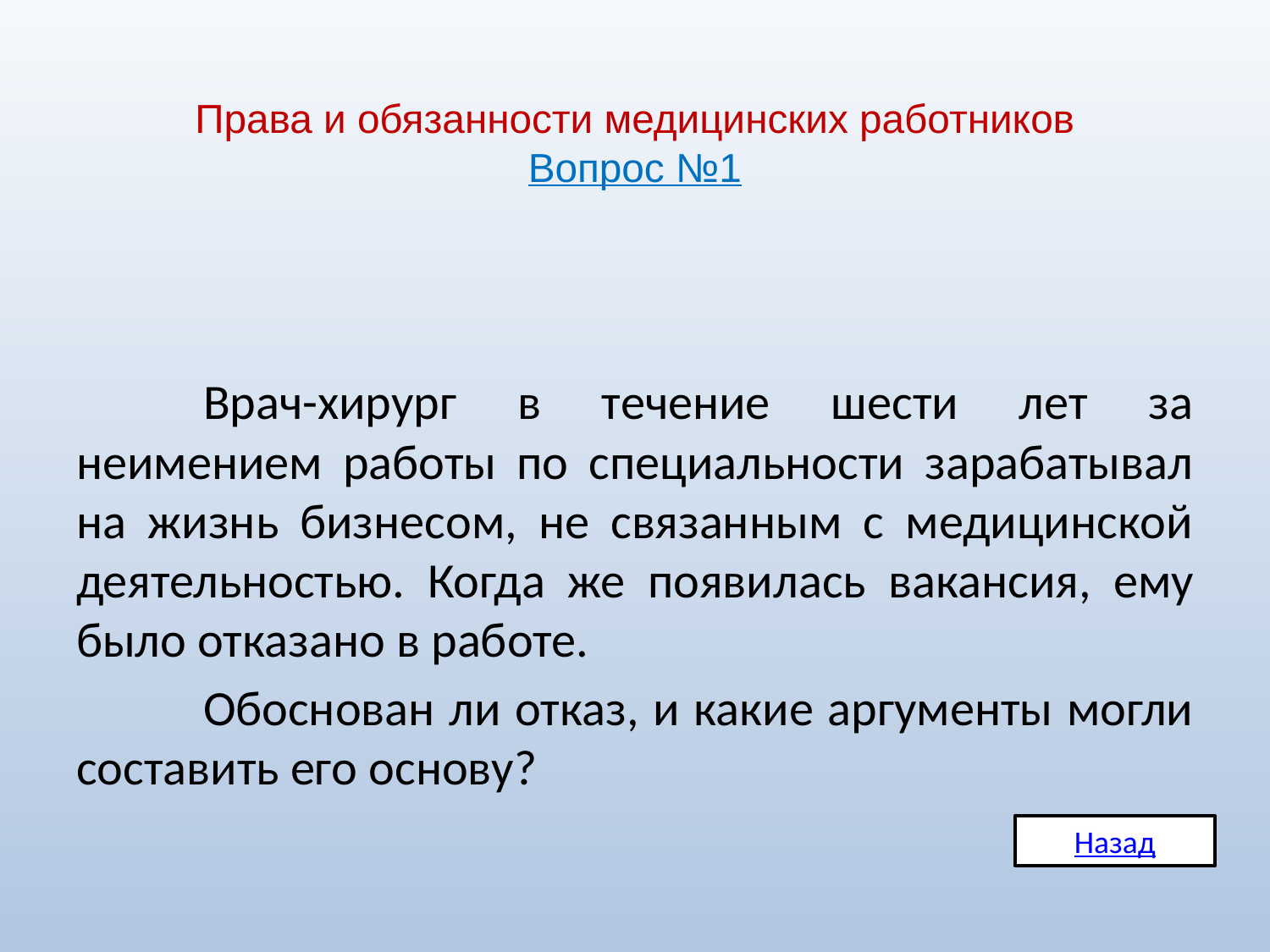

# Права и обязанности медицинских работников Вопрос №1
	Врач-хирург в течение шести лет за неимением работы по специальности зарабатывал на жизнь бизнесом, не связанным с медицинской деятельностью. Когда же появилась вакансия, ему было отказано в работе.
	Обоснован ли отказ, и какие аргументы могли составить его основу?

Назад